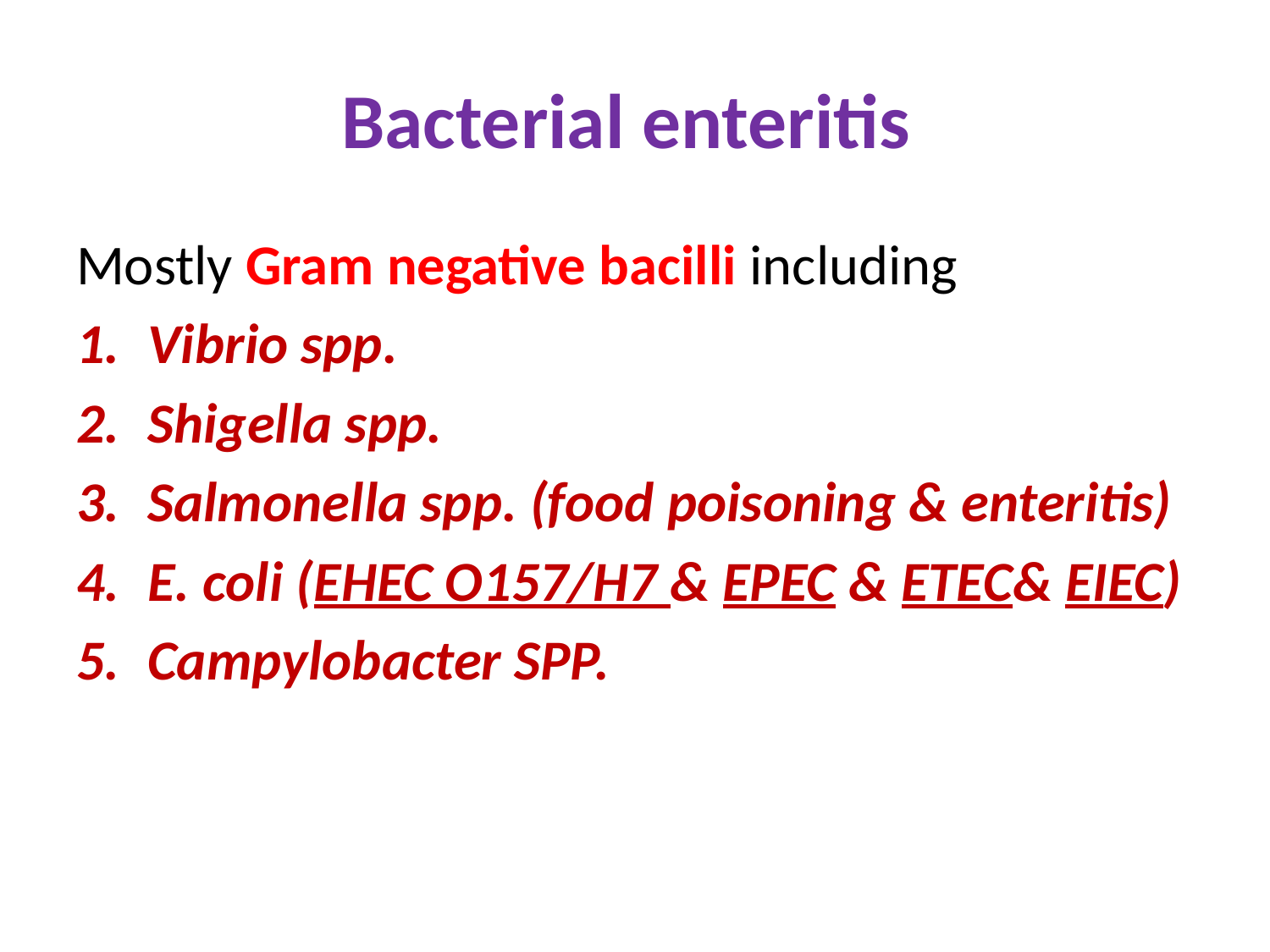

# Bacterial enteritis
Mostly Gram negative bacilli including
Vibrio spp.
Shigella spp.
Salmonella spp. (food poisoning & enteritis)
E. coli (EHEC O157/H7 & EPEC & ETEC& EIEC)
Campylobacter SPP.